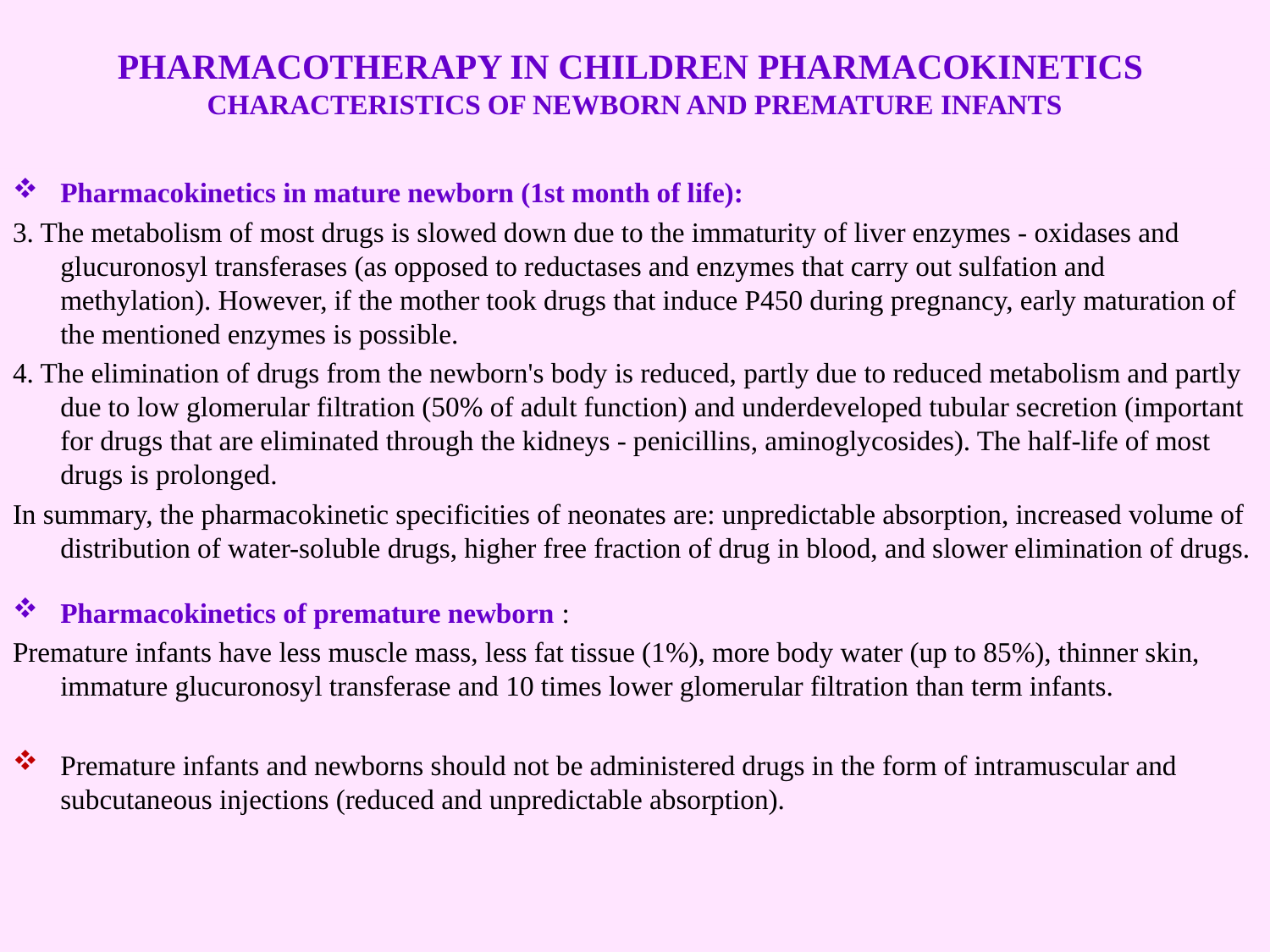

# PHARMACOTHERAPY IN CHILDREN PHARMACOKINETICS CHARACTERISTICS OF NEWBORN AND PREMATURE INFANTS
Pharmacokinetics in mature newborn (1st month of life):
3. The metabolism of most drugs is slowed down due to the immaturity of liver enzymes - oxidases and glucuronosyl transferases (as opposed to reductases and enzymes that carry out sulfation and methylation). However, if the mother took drugs that induce P450 during pregnancy, early maturation of the mentioned enzymes is possible.
4. The elimination of drugs from the newborn's body is reduced, partly due to reduced metabolism and partly due to low glomerular filtration (50% of adult function) and underdeveloped tubular secretion (important for drugs that are eliminated through the kidneys - penicillins, aminoglycosides). The half-life of most drugs is prolonged.
In summary, the pharmacokinetic specificities of neonates are: unpredictable absorption, increased volume of distribution of water-soluble drugs, higher free fraction of drug in blood, and slower elimination of drugs.

Pharmacokinetics of premature newborn :
Premature infants have less muscle mass, less fat tissue (1%), more body water (up to 85%), thinner skin, immature glucuronosyl transferase and 10 times lower glomerular filtration than term infants.

Premature infants and newborns should not be administered drugs in the form of intramuscular and subcutaneous injections (reduced and unpredictable absorption).